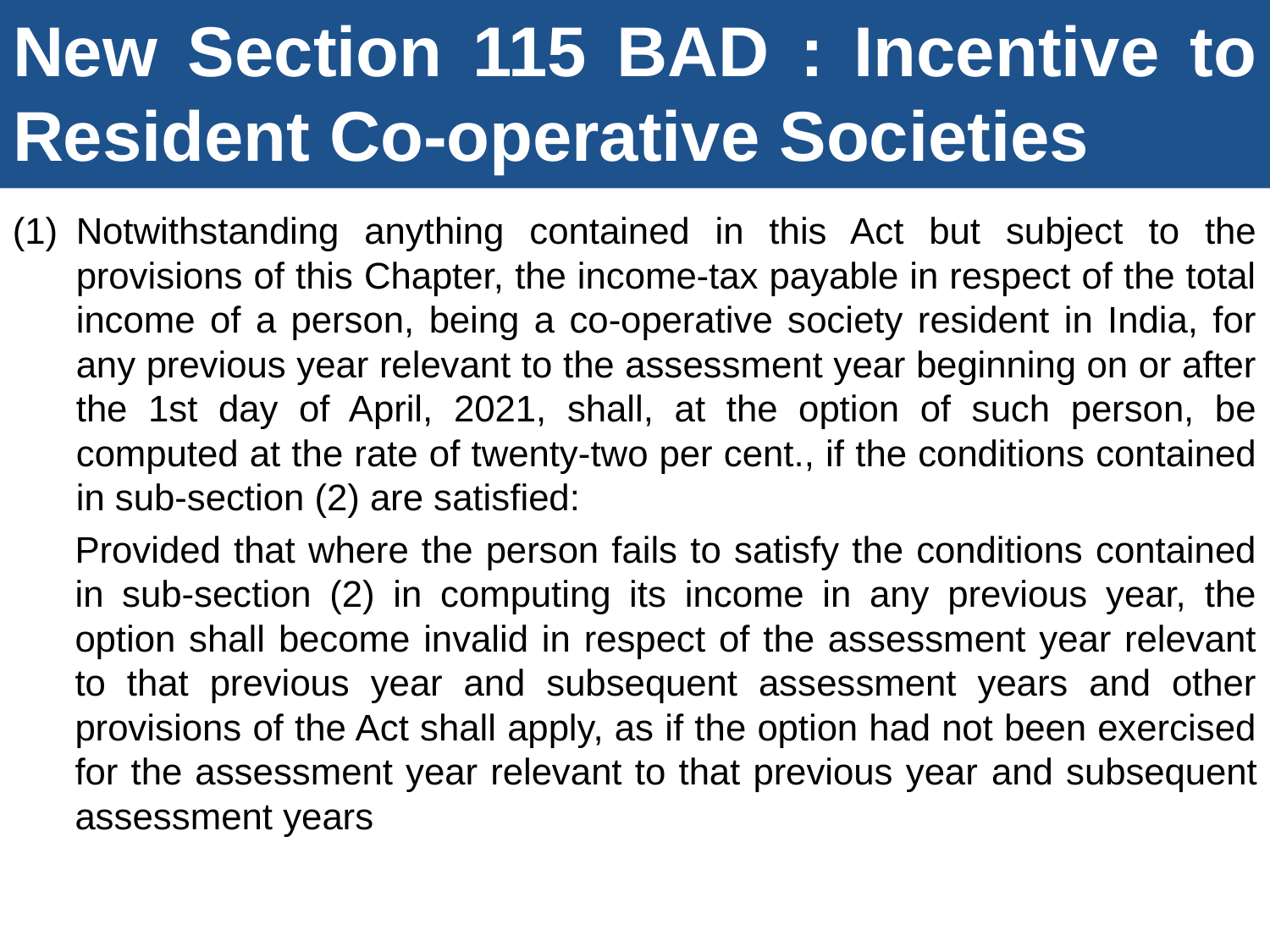

# New Section 115 BAD : Incentive to Resident Co-operative Societies
Notwithstanding anything contained in this Act but subject to the provisions of this Chapter, the income-tax payable in respect of the total income of a person, being a co-operative society resident in India, for any previous year relevant to the assessment year beginning on or after the 1st day of April, 2021, shall, at the option of such person, be computed at the rate of twenty-two per cent., if the conditions contained in sub-section (2) are satisfied:
Provided that where the person fails to satisfy the conditions contained in sub-section (2) in computing its income in any previous year, the option shall become invalid in respect of the assessment year relevant to that previous year and subsequent assessment years and other provisions of the Act shall apply, as if the option had not been exercised for the assessment year relevant to that previous year and subsequent assessment years

43